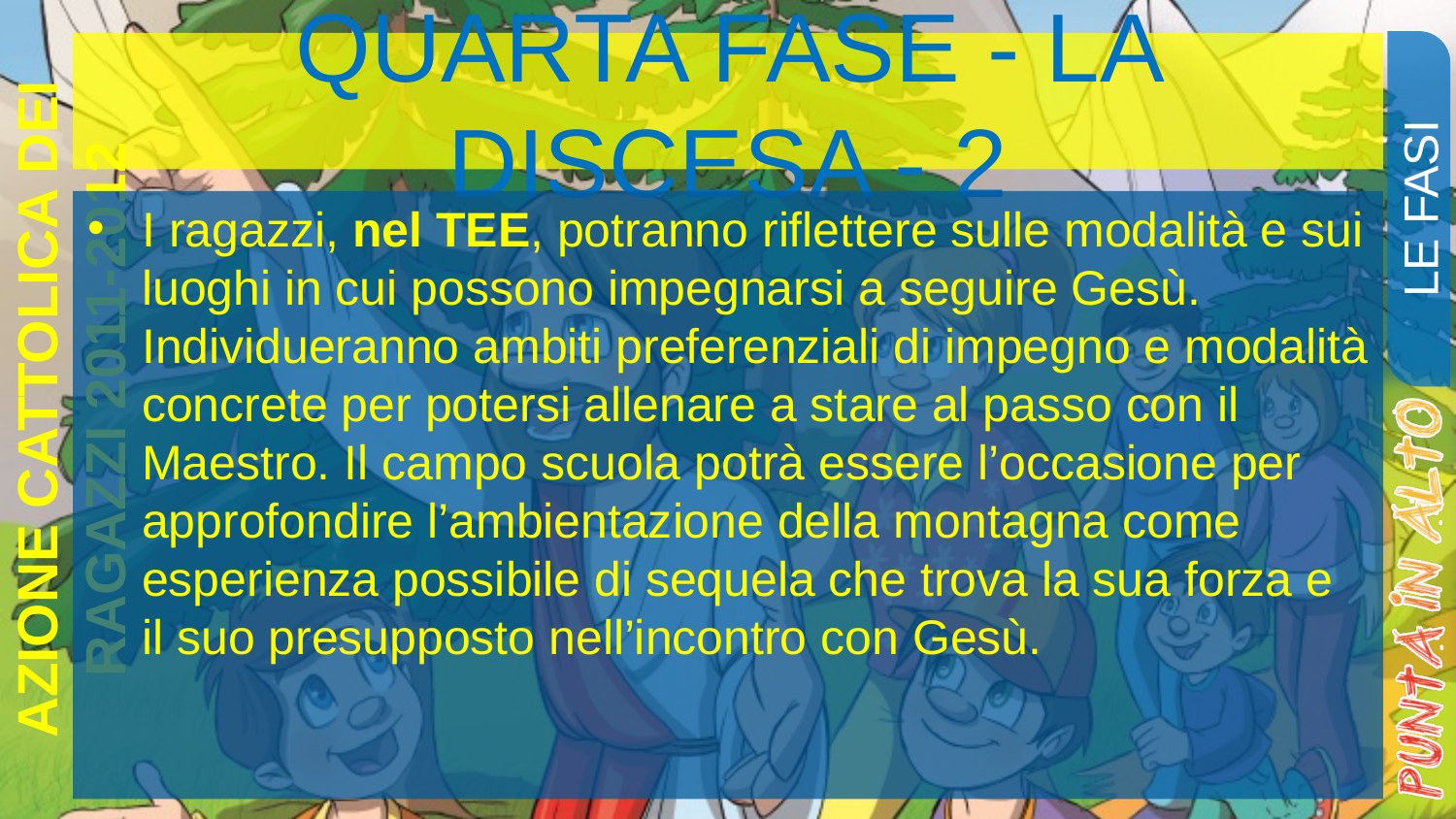

# QUARTA FASE - LA DISCESA - 2
LE FASI
I ragazzi, nel TEE, potranno riflettere sulle modalità e sui luoghi in cui possono impegnarsi a seguire Gesù. Individueranno ambiti preferenziali di impegno e modalità concrete per potersi allenare a stare al passo con il Maestro. Il campo scuola potrà essere l’occasione per approfondire l’ambientazione della montagna come esperienza possibile di sequela che trova la sua forza e il suo presupposto nell’incontro con Gesù.